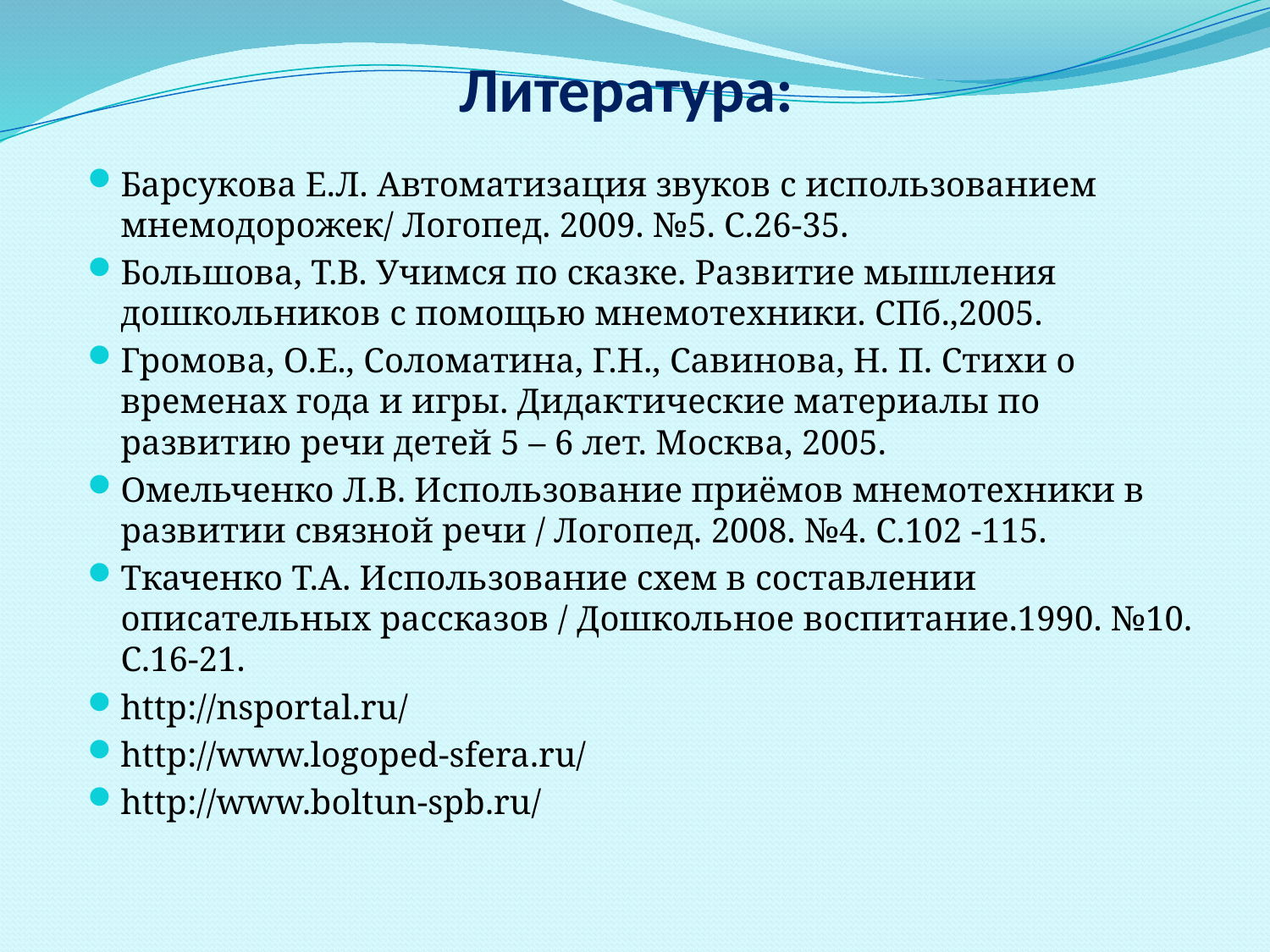

# Литература:
Барсукова Е.Л. Автоматизация звуков с использованием мнемодорожек/ Логопед. 2009. №5. С.26-35.
Большова, Т.В. Учимся по сказке. Развитие мышления дошкольников с помощью мнемотехники. СПб.,2005.
Громова, О.Е., Соломатина, Г.Н., Савинова, Н. П. Стихи о временах года и игры. Дидактические материалы по развитию речи детей 5 – 6 лет. Москва, 2005.
Омельченко Л.В. Использование приёмов мнемотехники в развитии связной речи / Логопед. 2008. №4. С.102 -115.
Ткаченко Т.А. Использование схем в составлении описательных рассказов / Дошкольное воспитание.1990. №10. С.16-21.
http://nsportal.ru/
http://www.logoped-sfera.ru/
http://www.boltun-spb.ru/